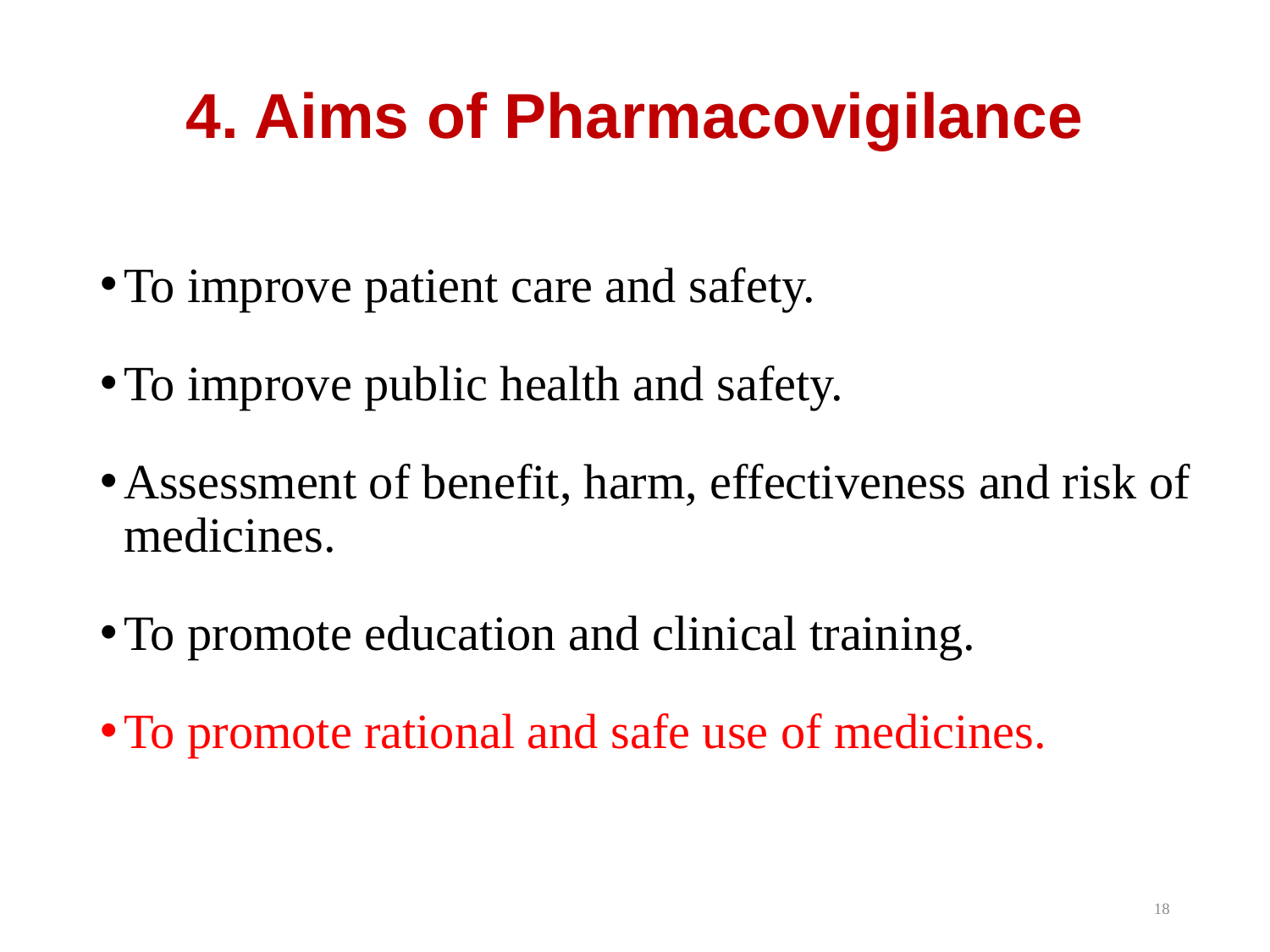

# 4. Aims of Pharmacovigilance
To improve patient care and safety.
To improve public health and safety.
Assessment of benefit, harm, effectiveness and risk of medicines.
To promote education and clinical training.
To promote rational and safe use of medicines.

18